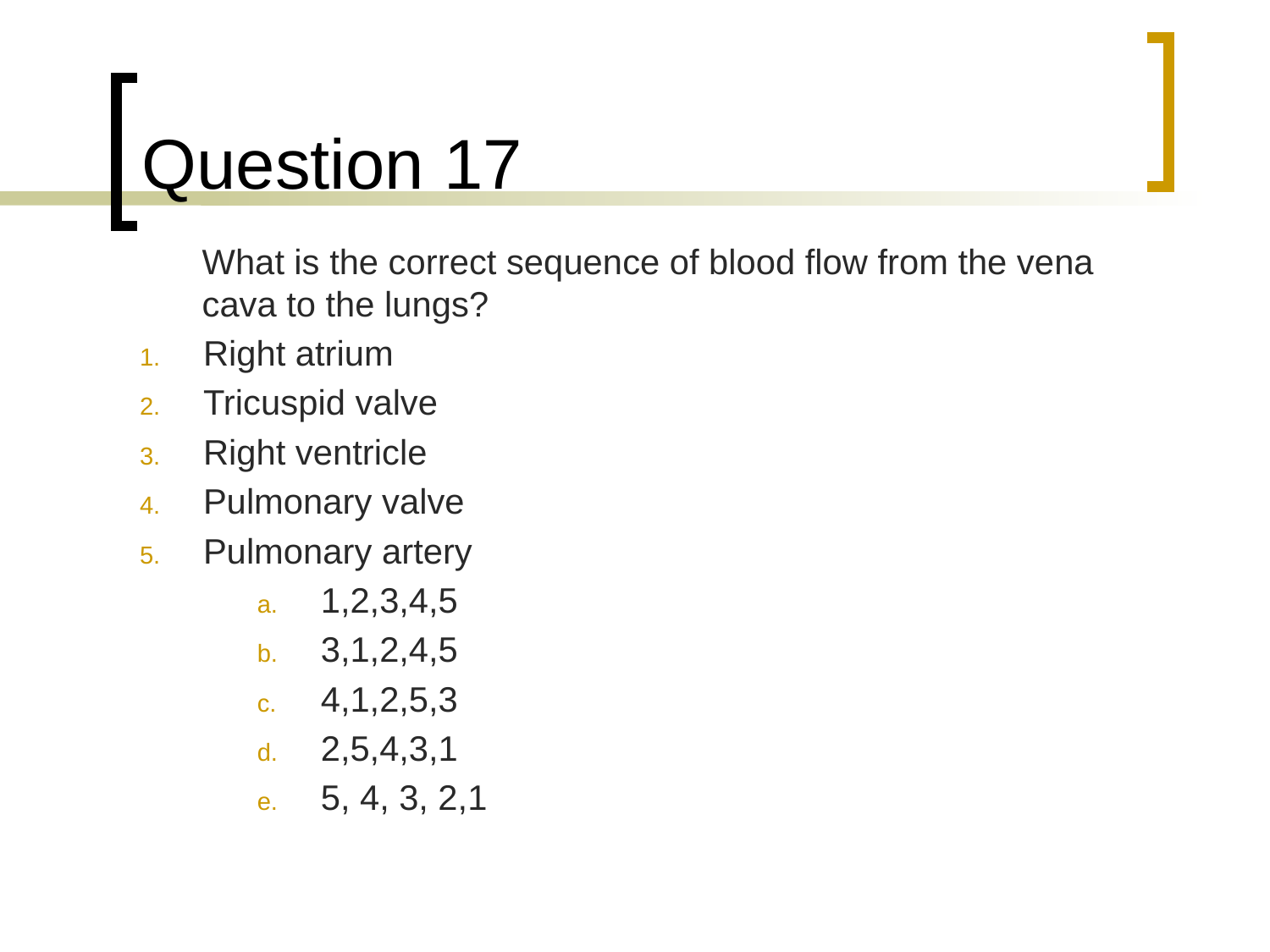

# Question 17
 	What is the correct sequence of blood flow from the vena cava to the lungs?
Right atrium
Tricuspid valve
Right ventricle
Pulmonary valve
Pulmonary artery
1,2,3,4,5
3,1,2,4,5
4,1,2,5,3
2,5,4,3,1
5, 4, 3, 2,1